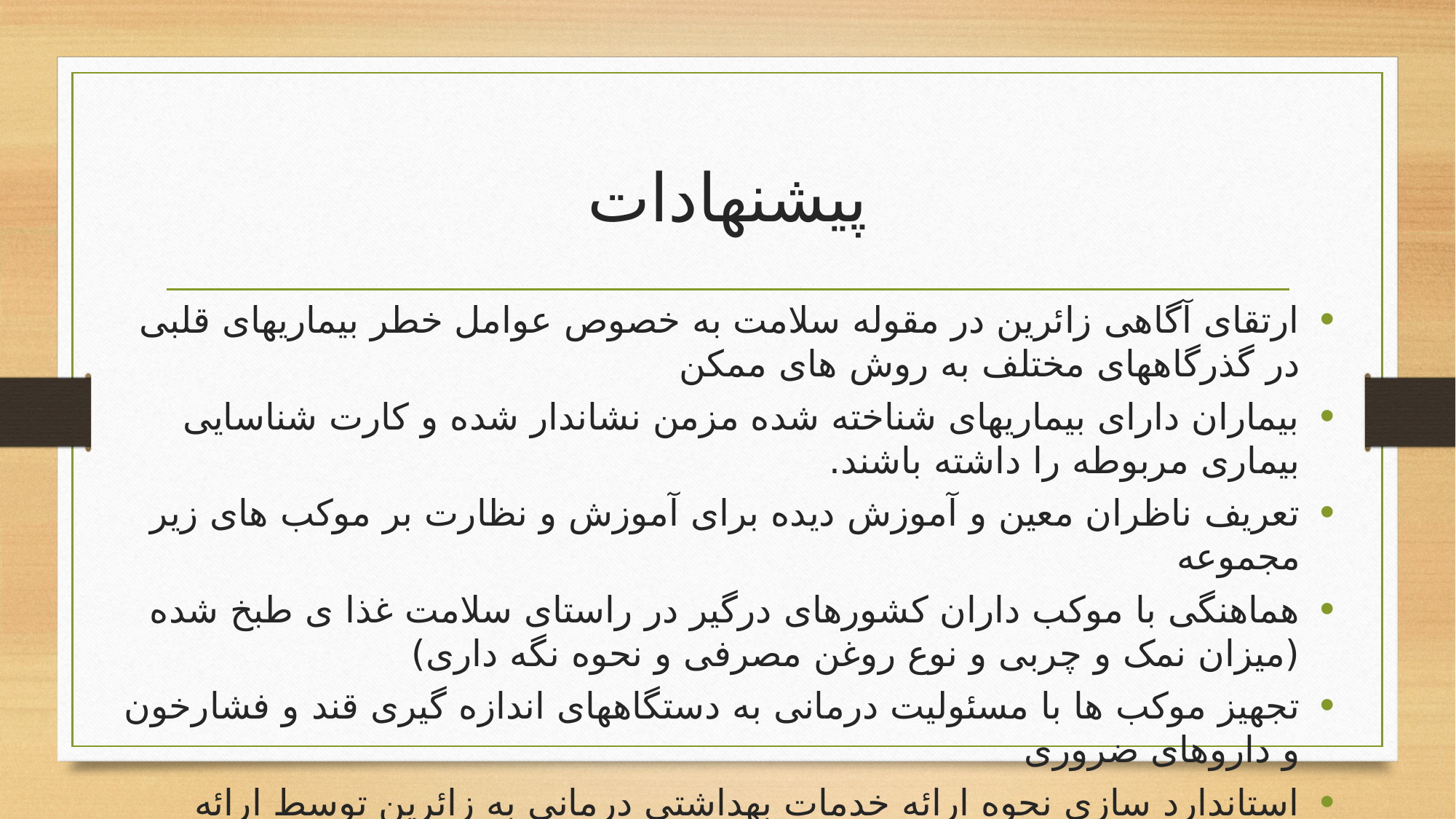

# پیشنهادات
ارتقای آگاهی زائرین در مقوله سلامت به خصوص عوامل خطر بیماریهای قلبی در گذرگاههای مختلف به روش های ممکن
بیماران دارای بیماریهای شناخته شده مزمن نشاندار شده و کارت شناسایی بیماری مربوطه را داشته باشند.
تعریف ناظران معین و آموزش دیده برای آموزش و نظارت بر موکب های زیر مجموعه
هماهنگی با موکب داران کشورهای درگیر در راستای سلامت غذا ی طبخ شده (میزان نمک و چربی و نوع روغن مصرفی و نحوه نگه داری)
تجهیز موکب ها با مسئولیت درمانی به دستگاههای اندازه گیری قند و فشارخون و داروهای ضروری
استاندارد سازی نحوه ارائه خدمات بهداشتی درمانی به زائرین توسط ارائه دهندگان خدمات مربوطه